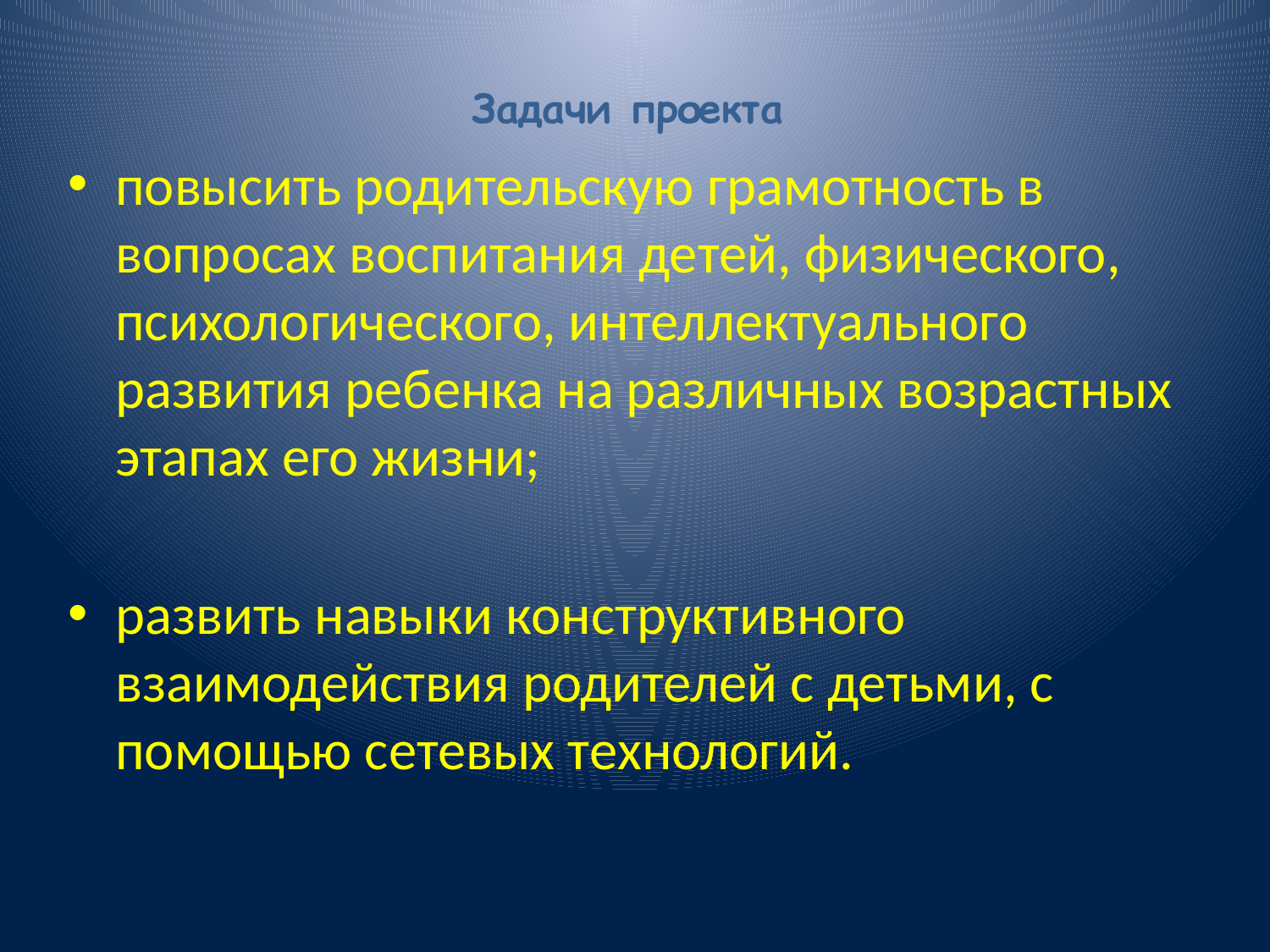

# Задачи проекта
повысить родительскую грамотность в вопросах воспитания детей, физического, психологического, интеллектуального развития ребенка на различных возрастных этапах его жизни;

развить навыки конструктивного взаимодействия родителей с детьми, с помощью сетевых технологий.